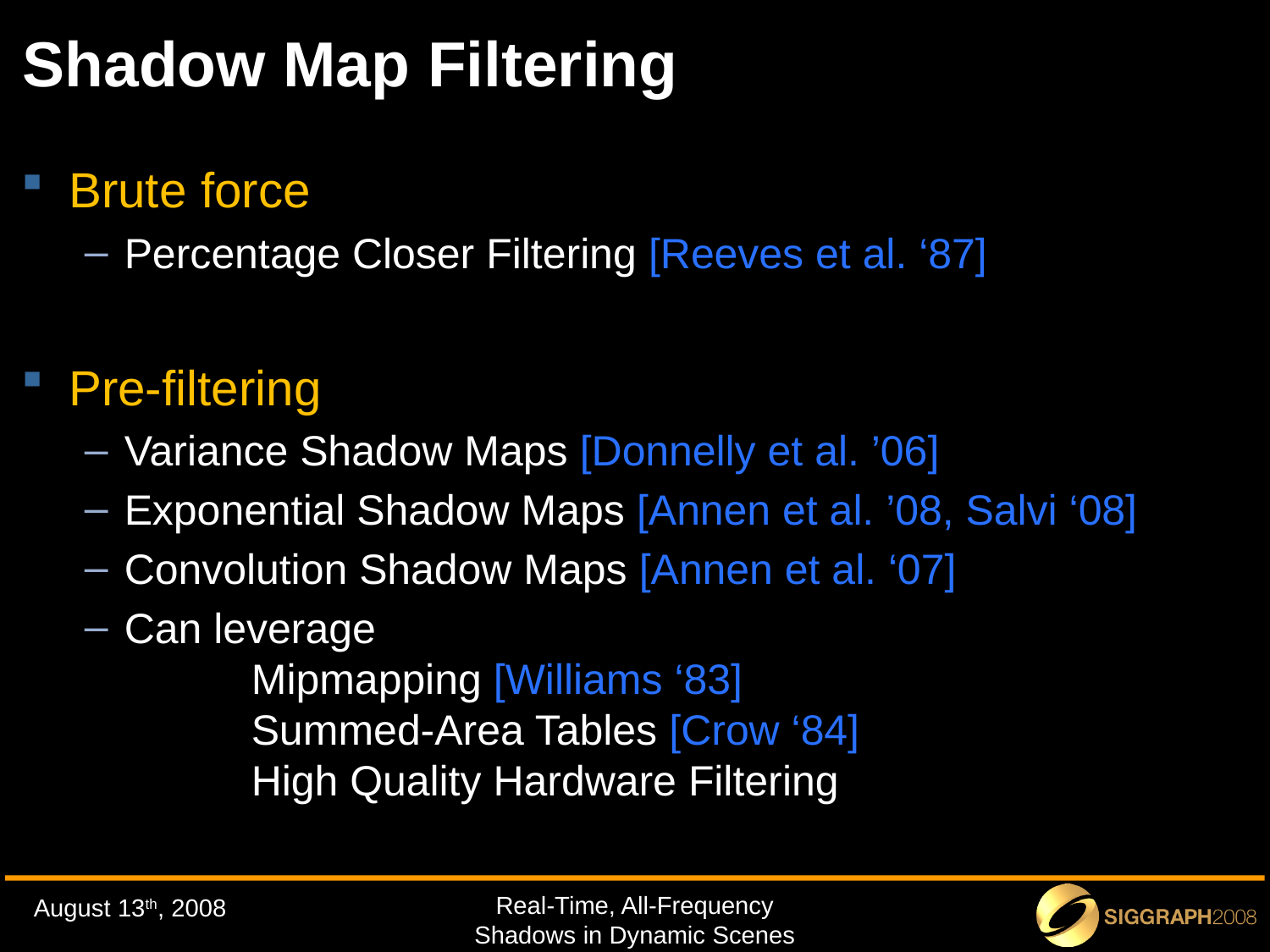

# Shadow Map Filtering
Brute force
Percentage Closer Filtering [Reeves et al. ‘87]

Pre-filtering
Variance Shadow Maps [Donnelly et al. ’06]
Exponential Shadow Maps [Annen et al. ’08, Salvi ‘08]
Convolution Shadow Maps [Annen et al. ‘07]
Can leverage
	Mipmapping [Williams ‘83]
	Summed-Area Tables [Crow ‘84]
	High Quality Hardware Filtering